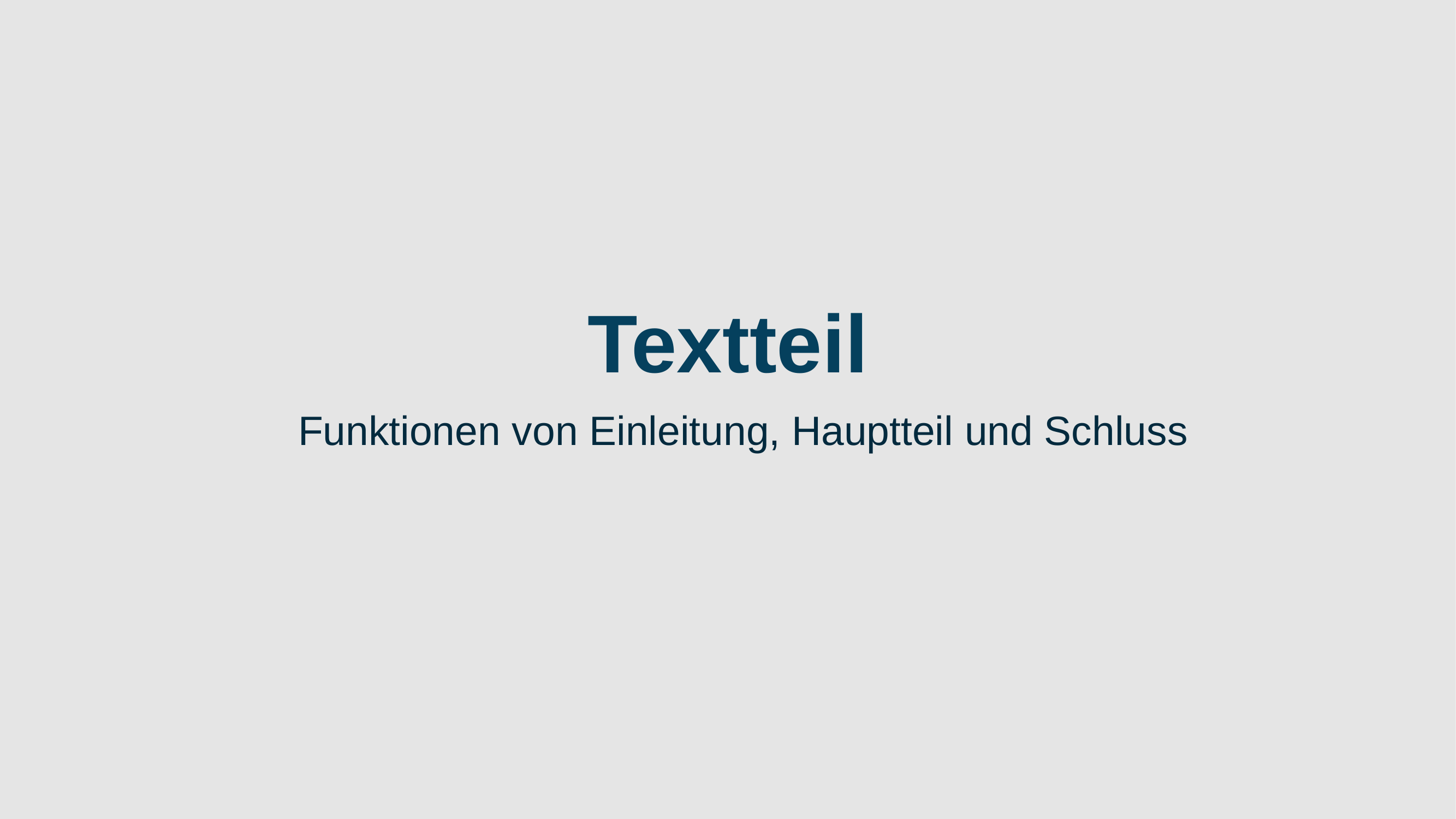

# Textteil
Funktionen von Einleitung, Hauptteil und Schluss